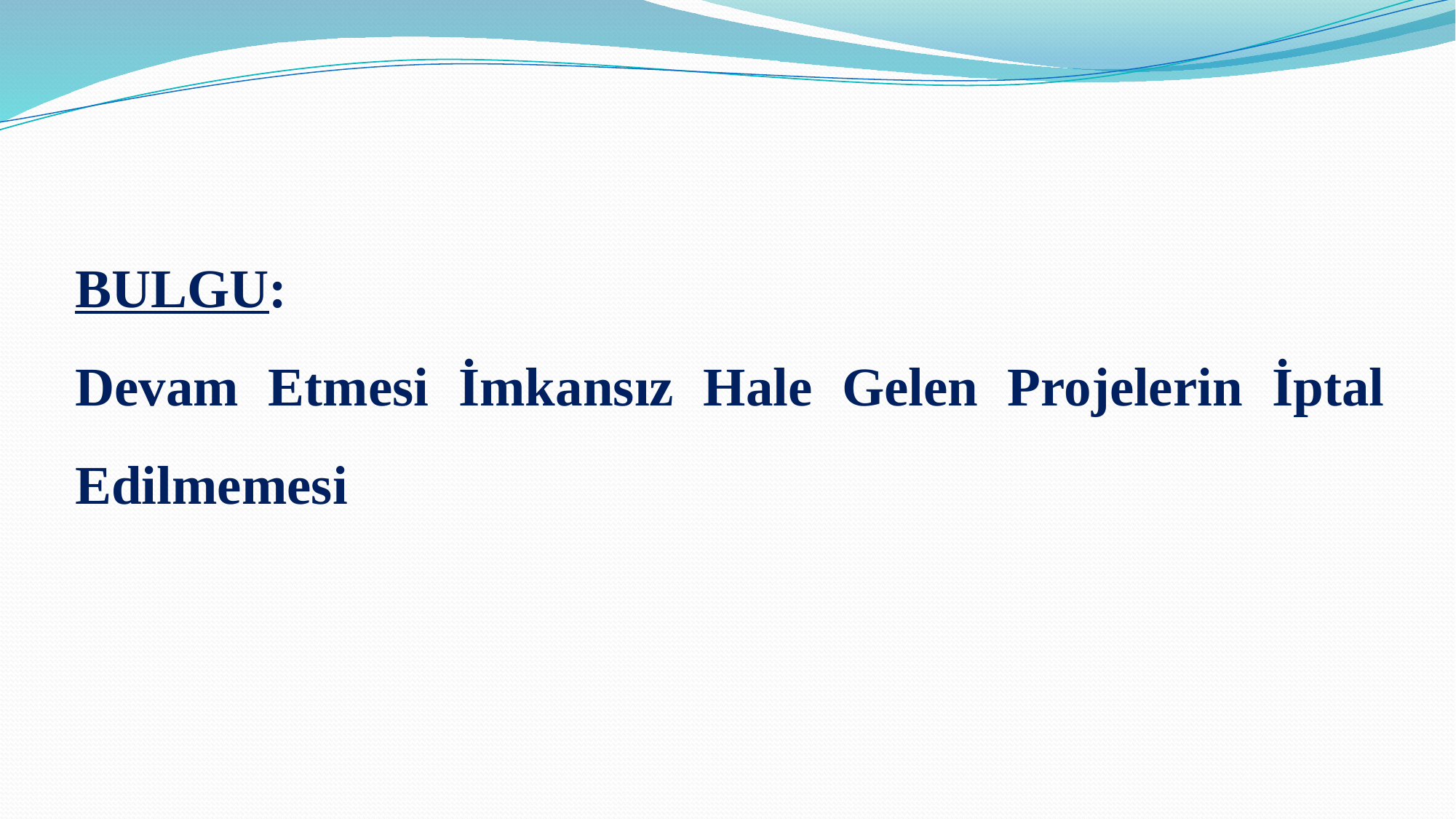

BULGU:
Devam Etmesi İmkansız Hale Gelen Projelerin İptal Edilmemesi